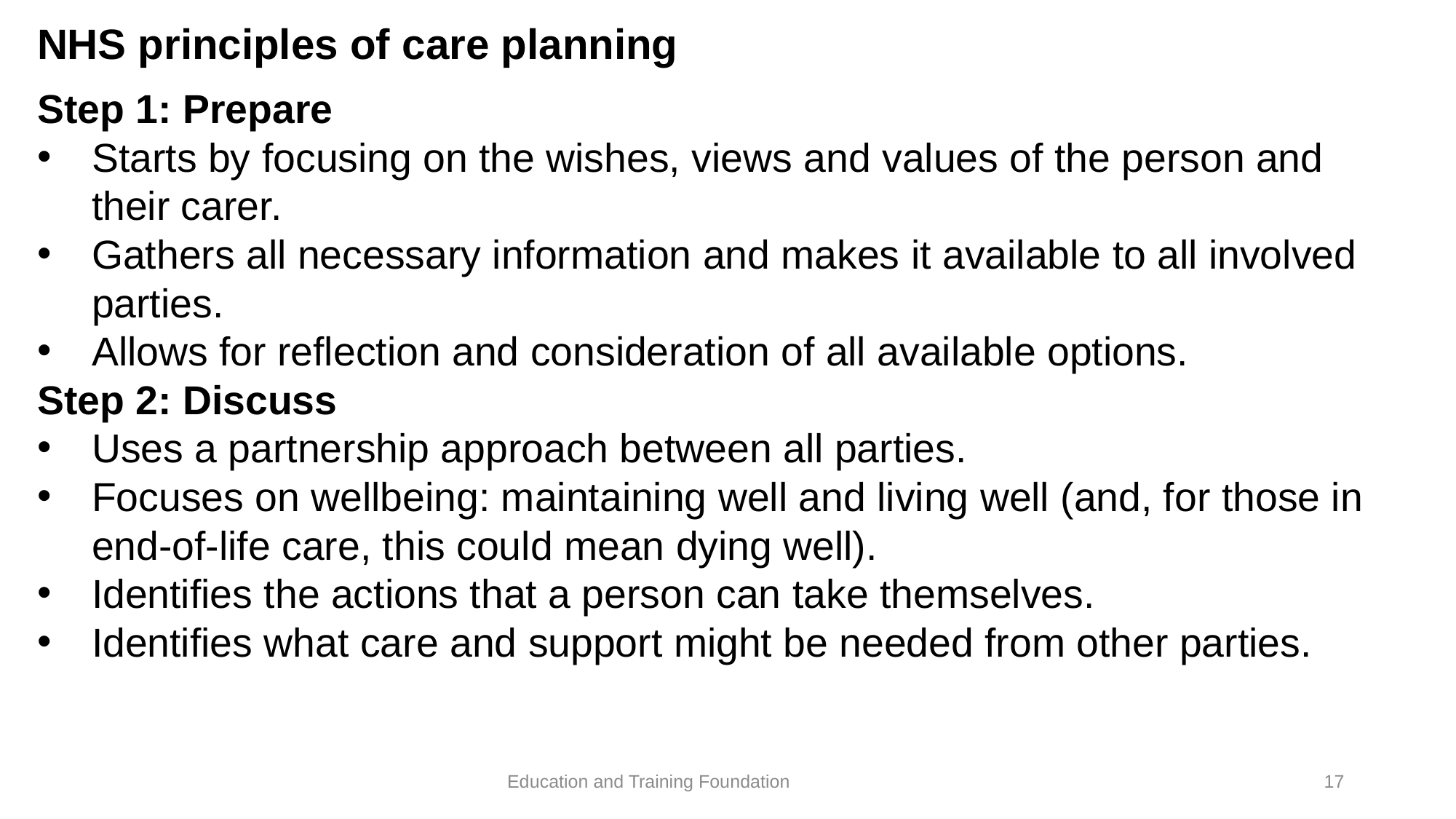

# NHS principles of care planning
Step 1: Prepare
Starts by focusing on the wishes, views and values of the person and their carer.
Gathers all necessary information and makes it available to all involved parties.
Allows for reflection and consideration of all available options.
Step 2: Discuss
Uses a partnership approach between all parties.
Focuses on wellbeing: maintaining well and living well (and, for those in end-of-life care, this could mean dying well).
Identifies the actions that a person can take themselves.
Identifies what care and support might be needed from other parties.

17
Education and Training Foundation